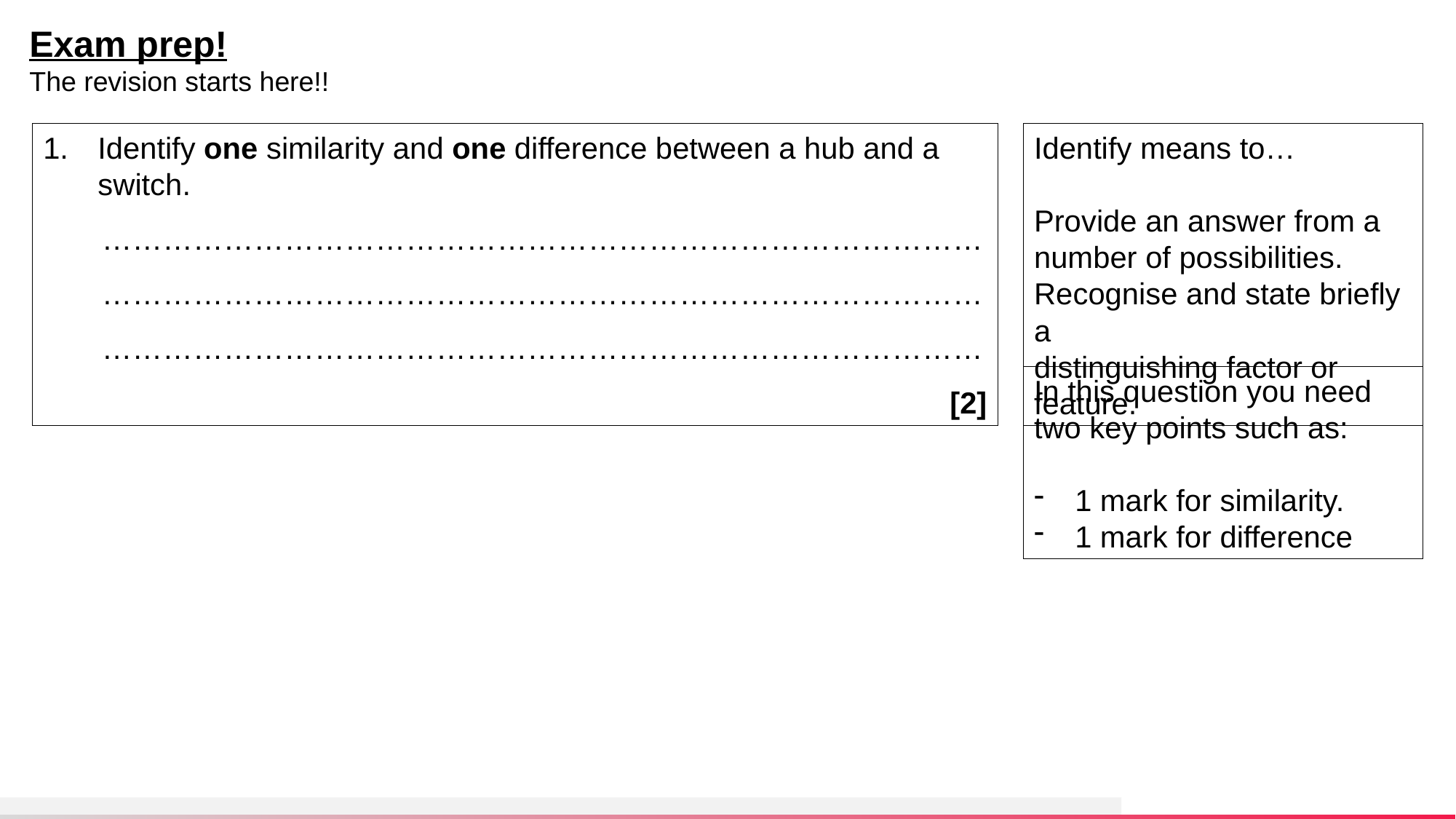

Exam prep!
The revision starts here!!
Identify one similarity and one difference between a hub and a switch.
       ……………………………………………………………………………
       ……………………………………………………………………………
       ……………………………………………………………………………
[2]
Identify means to…

Provide an answer from a number of possibilities. Recognise and state briefly a
distinguishing factor or feature.
In this question you need two key points such as:

1 mark for similarity.
1 mark for difference